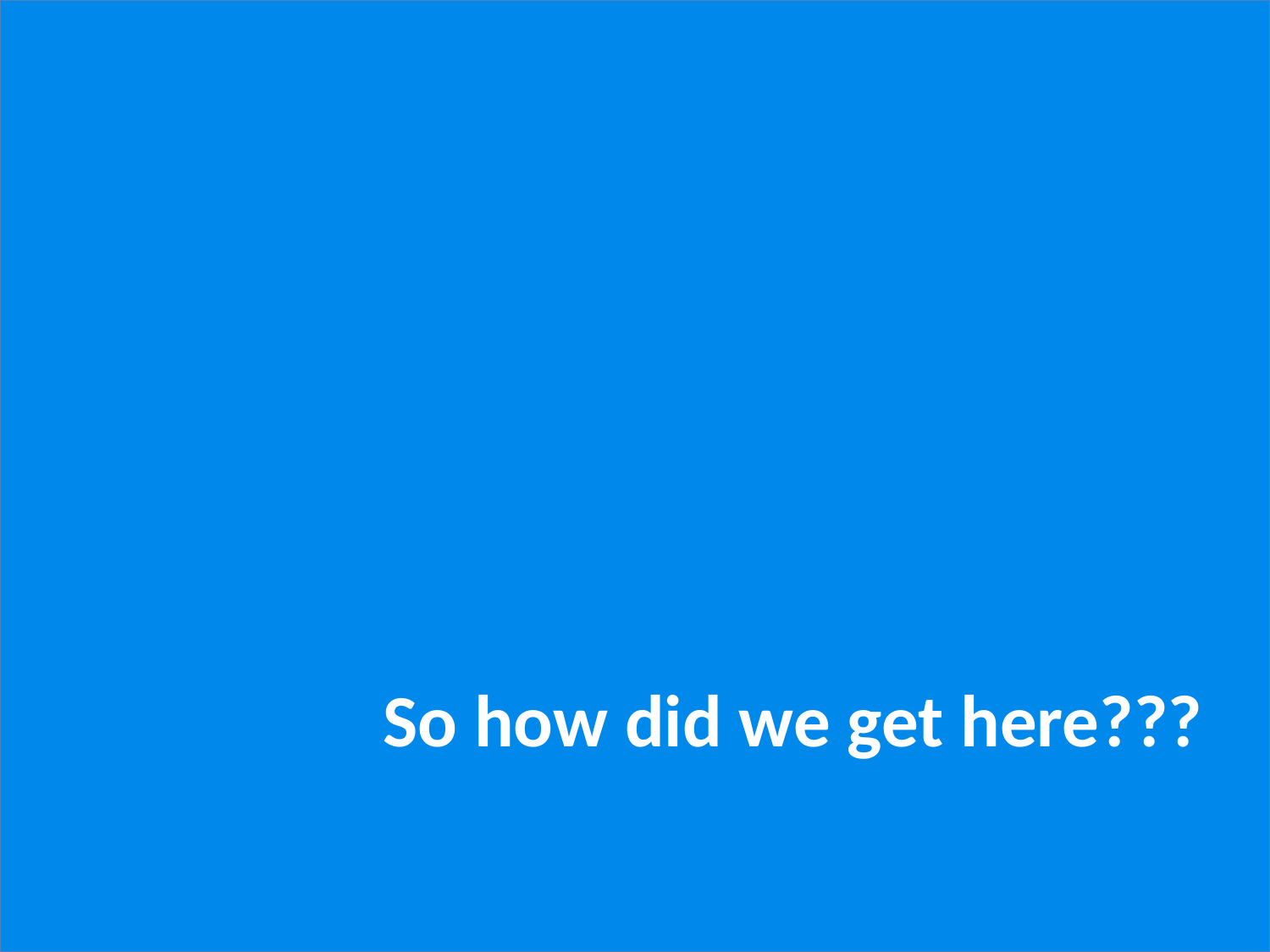

#

So how did we get here???